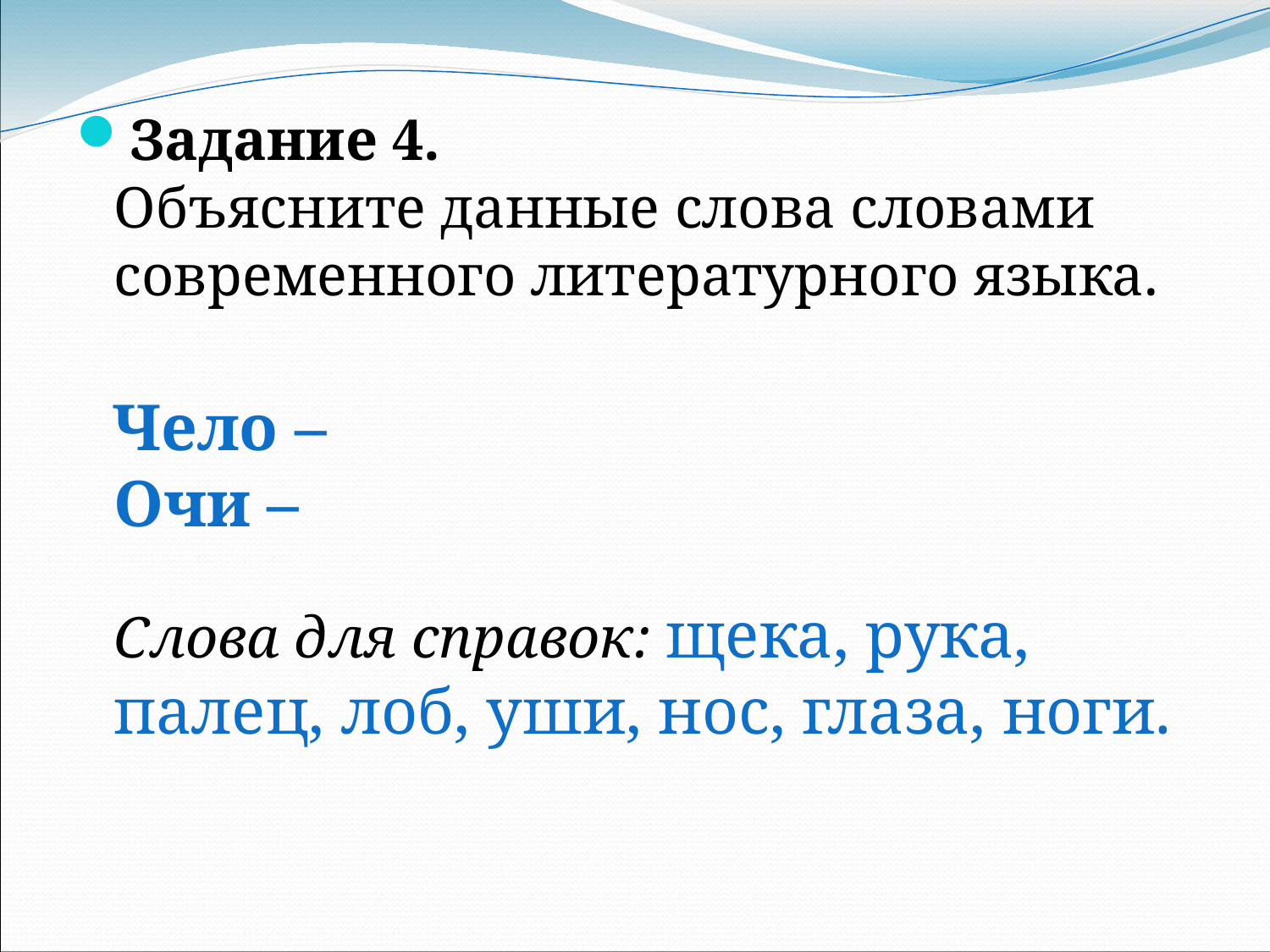

Задание 4.
Объясните данные слова словами современного литературного языка.
   Чело – 
Очи – 
Слова для справок: щека, рука, палец, лоб, уши, нос, глаза, ноги.